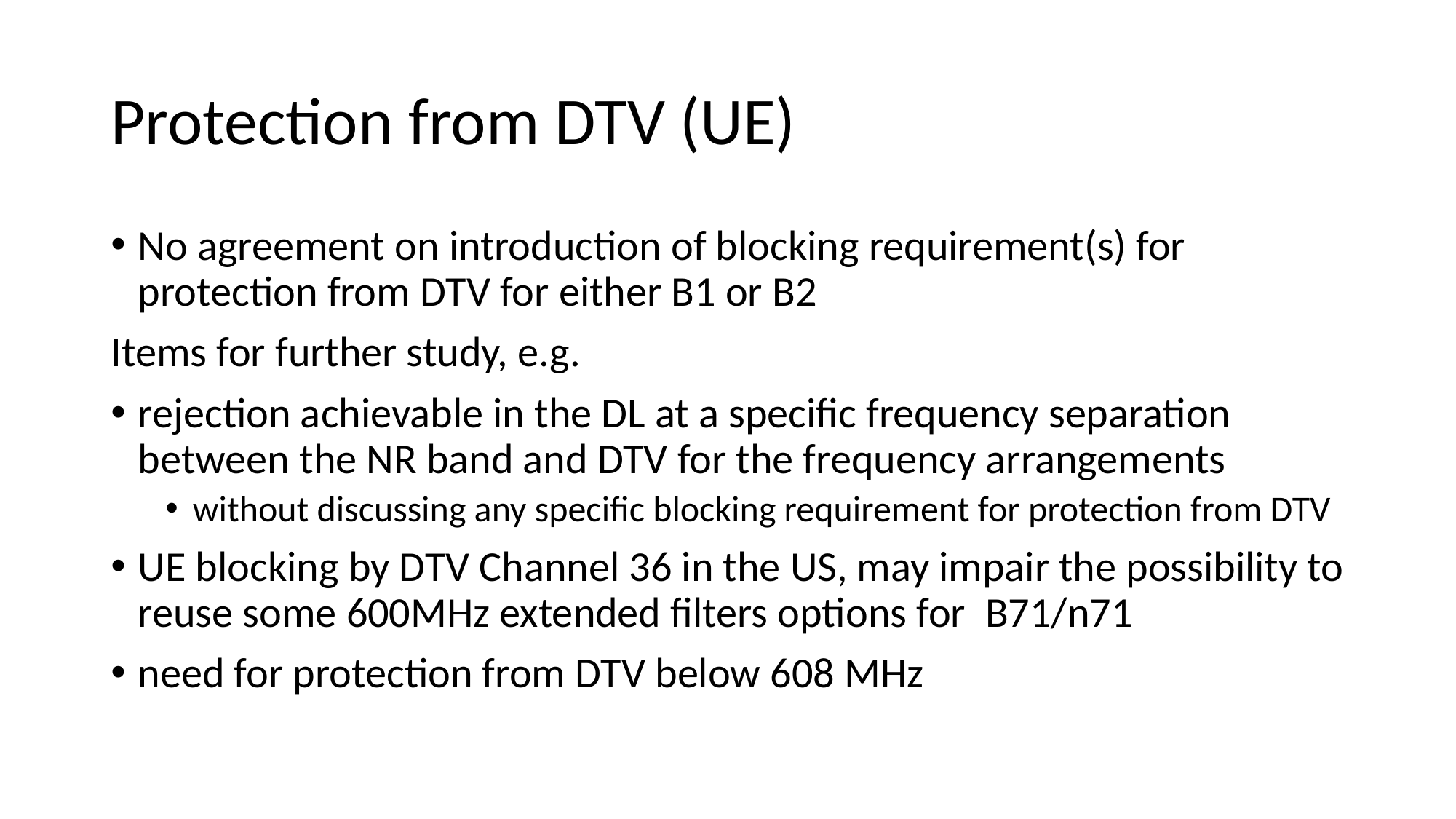

# Protection from DTV (UE)
No agreement on introduction of blocking requirement(s) for protection from DTV for either B1 or B2
Items for further study, e.g.
rejection achievable in the DL at a specific frequency separation between the NR band and DTV for the frequency arrangements
without discussing any specific blocking requirement for protection from DTV
UE blocking by DTV Channel 36 in the US, may impair the possibility to reuse some 600MHz extended filters options for  B71/n71
need for protection from DTV below 608 MHz